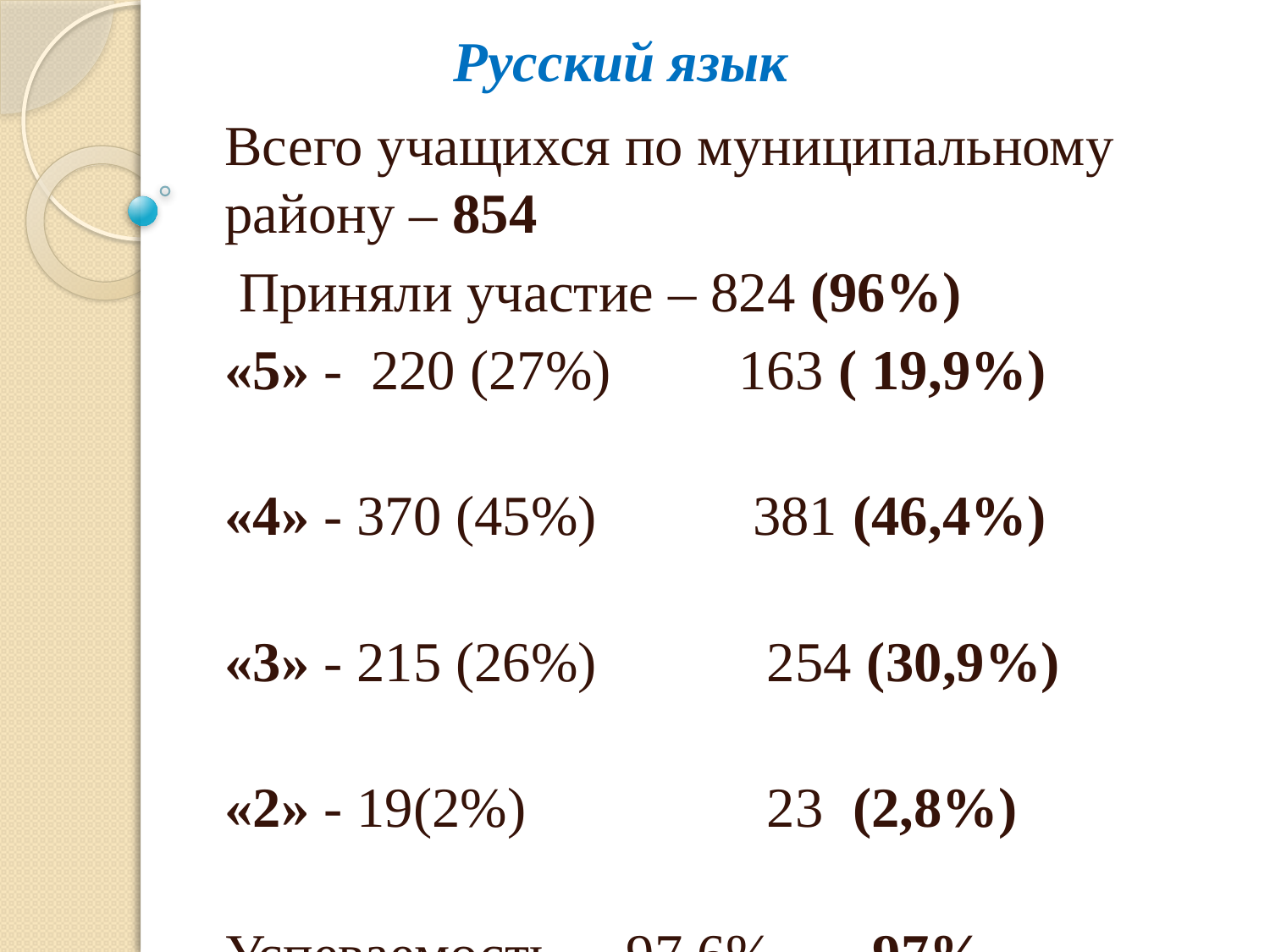

# Русский язык
Всего учащихся по муниципальному району – 854
 Приняли участие – 824 (96%)
«5» -  220 (27%)         163 ( 19,9%)
«4» - 370 (45%)           381 (46,4%)
«3» - 215 (26%)            254 (30,9%)
«2» - 19(2%)                 23  (2,8%)
Успеваемость –  97,6%       97%
Качество знаний –  71,6%   66%
Средняя оценка –    3,9         3,8